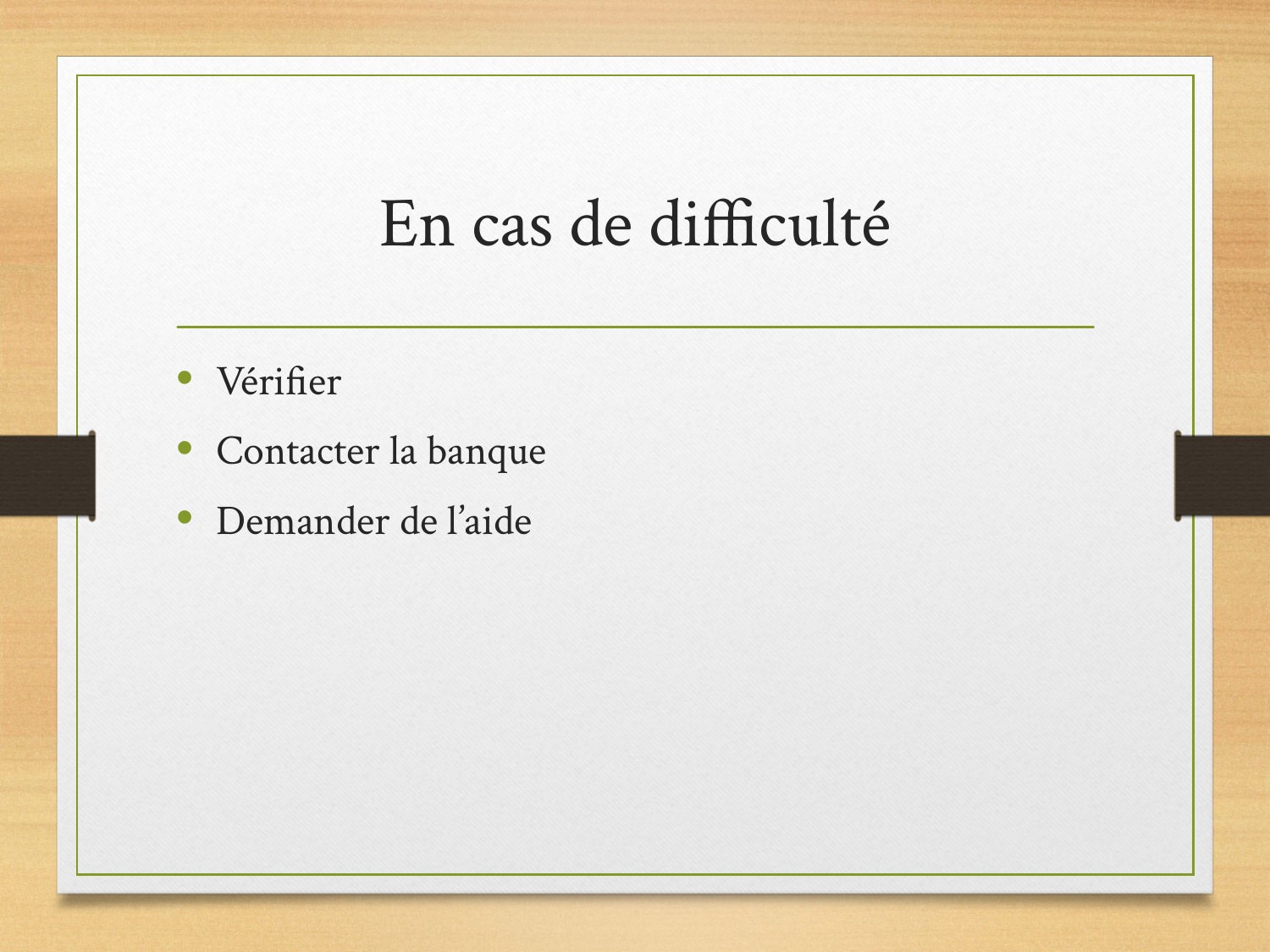

# En cas de difficulté
Vérifier
Contacter la banque
Demander de l’aide